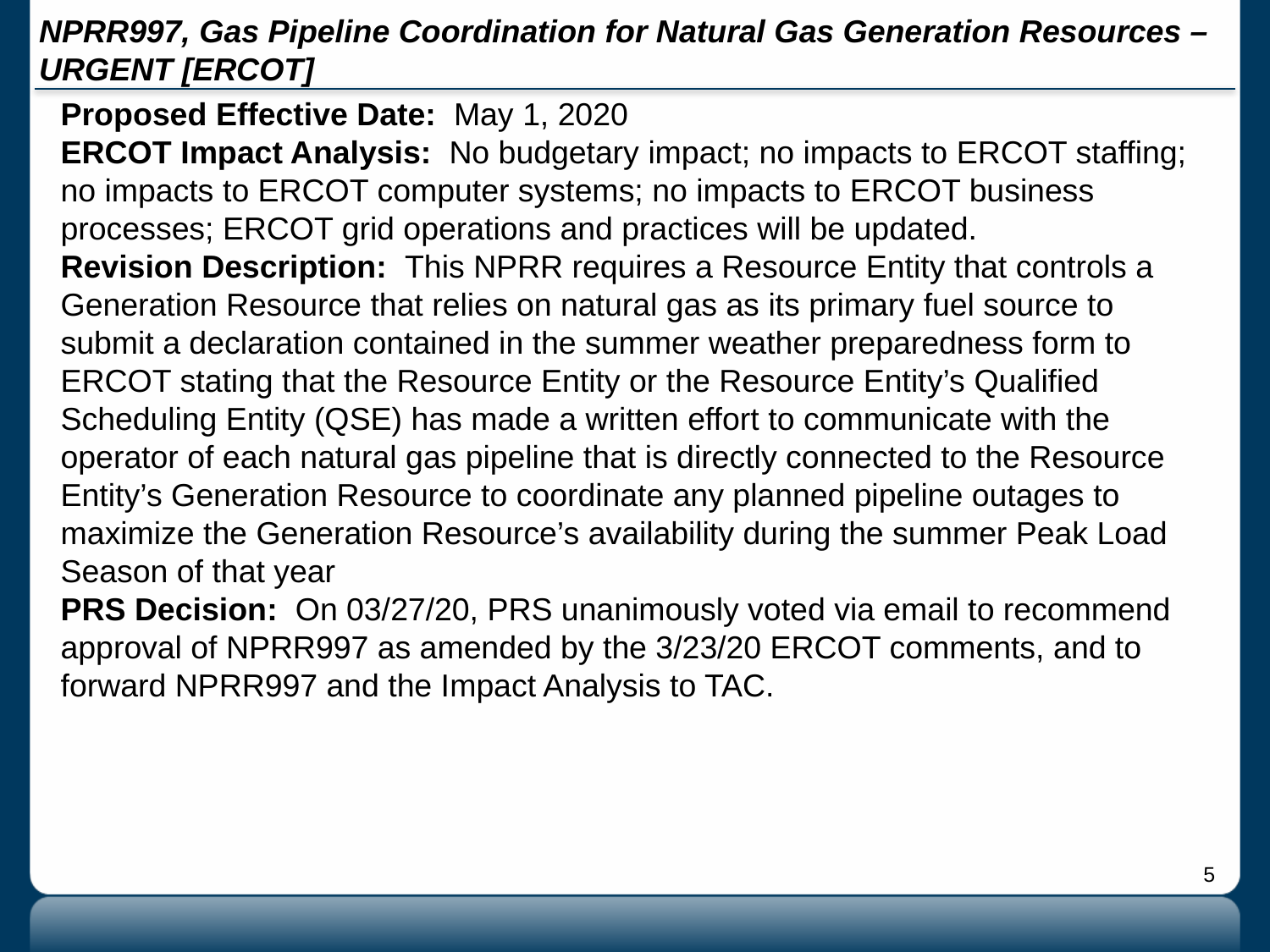

# NPRR997, Gas Pipeline Coordination for Natural Gas Generation Resources – URGENT [ERCOT]
Proposed Effective Date:  May 1, 2020
ERCOT Impact Analysis:  No budgetary impact; no impacts to ERCOT staffing; no impacts to ERCOT computer systems; no impacts to ERCOT business processes; ERCOT grid operations and practices will be updated.
Revision Description:  This NPRR requires a Resource Entity that controls a Generation Resource that relies on natural gas as its primary fuel source to submit a declaration contained in the summer weather preparedness form to ERCOT stating that the Resource Entity or the Resource Entity’s Qualified Scheduling Entity (QSE) has made a written effort to communicate with the operator of each natural gas pipeline that is directly connected to the Resource Entity’s Generation Resource to coordinate any planned pipeline outages to maximize the Generation Resource’s availability during the summer Peak Load Season of that year
PRS Decision:  On 03/27/20, PRS unanimously voted via email to recommend approval of NPRR997 as amended by the 3/23/20 ERCOT comments, and to forward NPRR997 and the Impact Analysis to TAC.